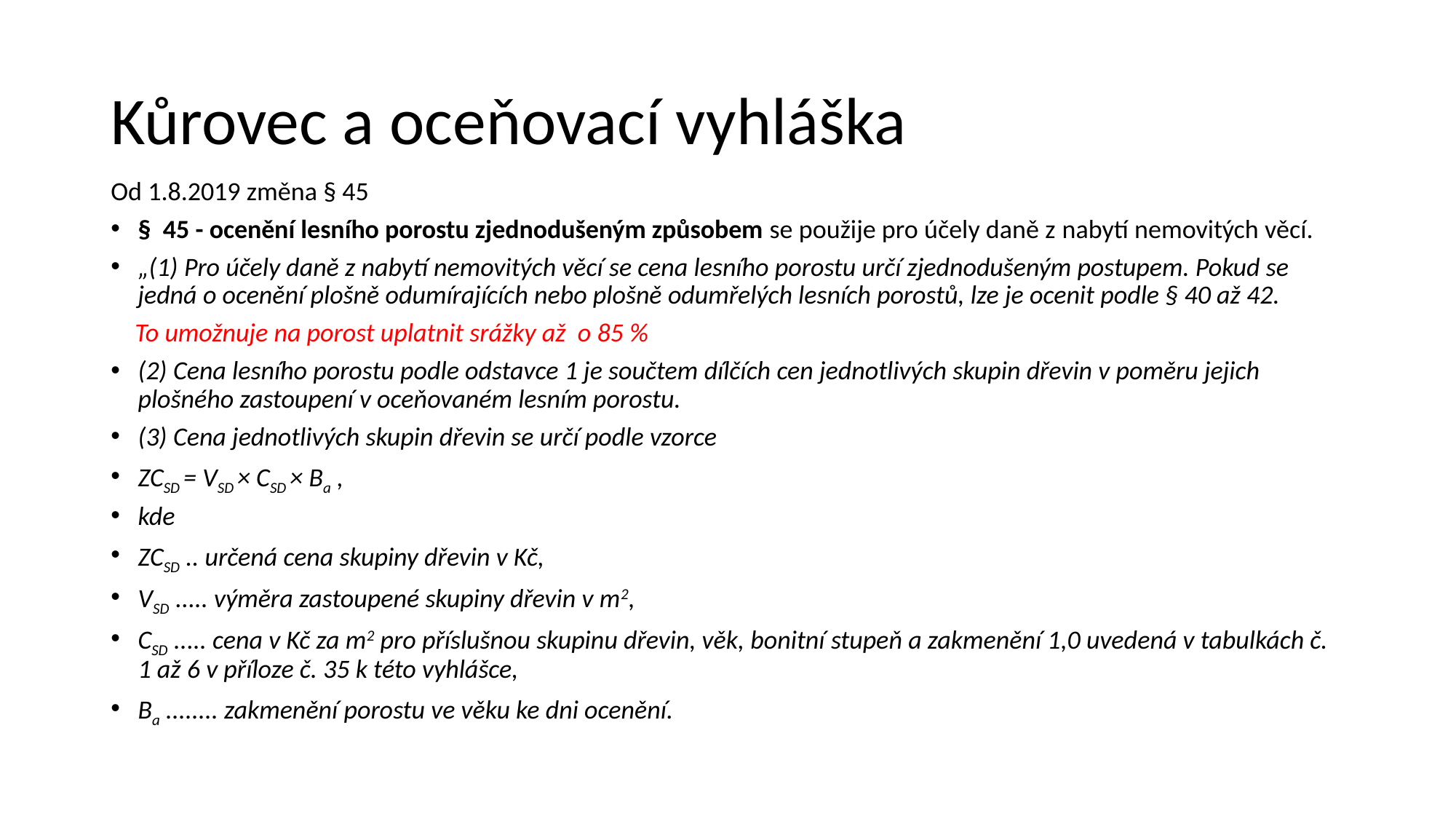

# Kůrovec a oceňovací vyhláška
Od 1.8.2019 změna § 45
§  45 - ocenění lesního porostu zjednodušeným způsobem se použije pro účely daně z nabytí nemovitých věcí.
„(1) Pro účely daně z nabytí nemovitých věcí se cena lesního porostu určí zjednodušeným postupem. Pokud se jedná o ocenění plošně odumírajících nebo plošně odumřelých lesních porostů, lze je ocenit podle § 40 až 42.
    To umožnuje na porost uplatnit srážky až  o 85 %
(2) Cena lesního porostu podle odstavce 1 je součtem dílčích cen jednotlivých skupin dřevin v poměru jejich plošného zastoupení v oceňovaném lesním porostu.
(3) Cena jednotlivých skupin dřevin se určí podle vzorce
ZCSD = VSD × CSD × Ba ,
kde
ZCSD .. určená cena skupiny dřevin v Kč,
VSD ..... výměra zastoupené skupiny dřevin v m2,
CSD ..... cena v Kč za m2 pro příslušnou skupinu dřevin, věk, bonitní stupeň a zakmenění 1,0 uvedená v tabulkách č. 1 až 6 v příloze č. 35 k této vyhlášce,
Ba ........ zakmenění porostu ve věku ke dni ocenění.